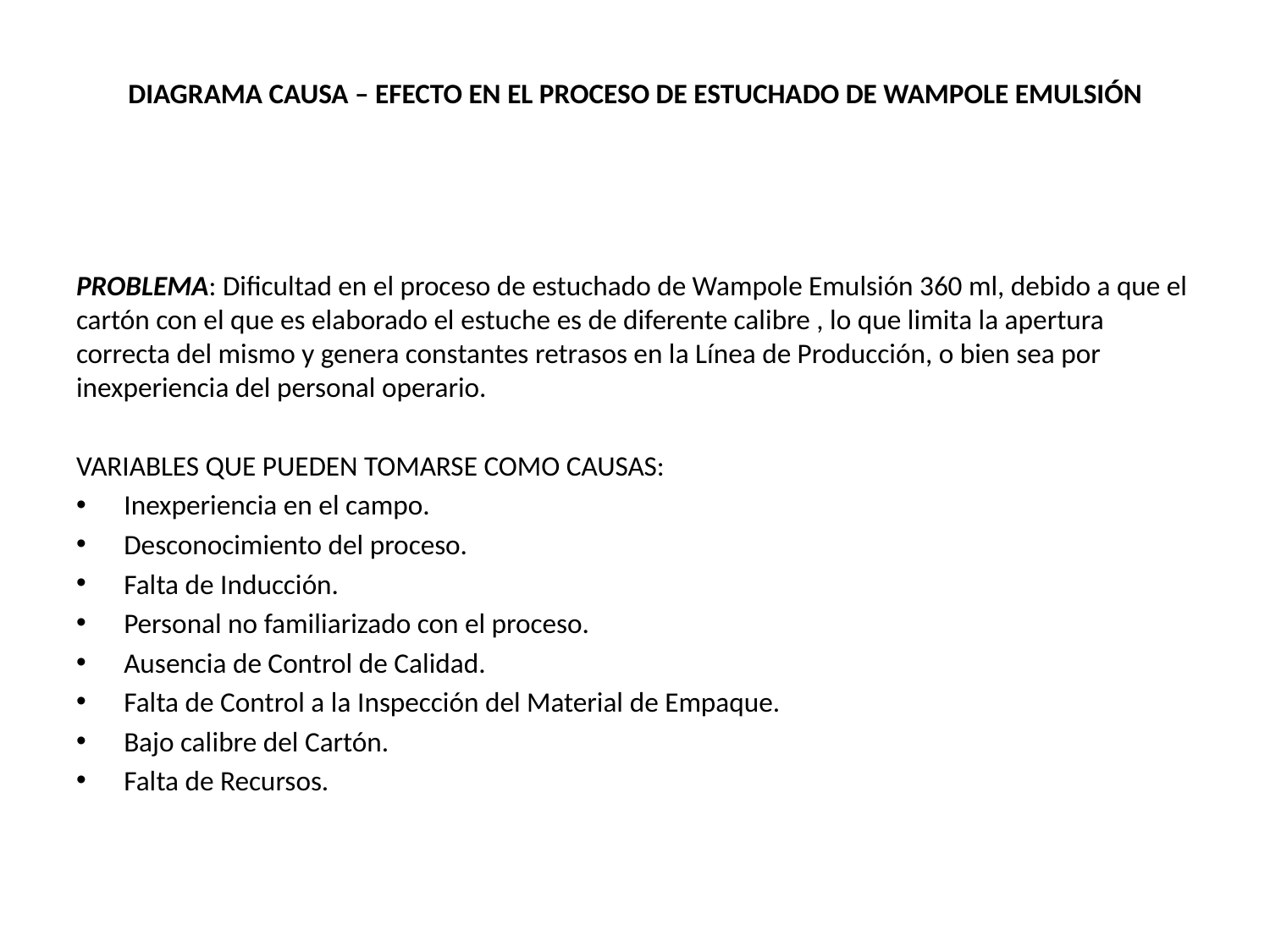

# DIAGRAMA CAUSA – EFECTO EN EL PROCESO DE ESTUCHADO DE WAMPOLE EMULSIÓN

PROBLEMA: Dificultad en el proceso de estuchado de Wampole Emulsión 360 ml, debido a que el cartón con el que es elaborado el estuche es de diferente calibre , lo que limita la apertura correcta del mismo y genera constantes retrasos en la Línea de Producción, o bien sea por inexperiencia del personal operario.

VARIABLES QUE PUEDEN TOMARSE COMO CAUSAS:
Inexperiencia en el campo.
Desconocimiento del proceso.
Falta de Inducción.
Personal no familiarizado con el proceso.
Ausencia de Control de Calidad.
Falta de Control a la Inspección del Material de Empaque.
Bajo calibre del Cartón.
Falta de Recursos.